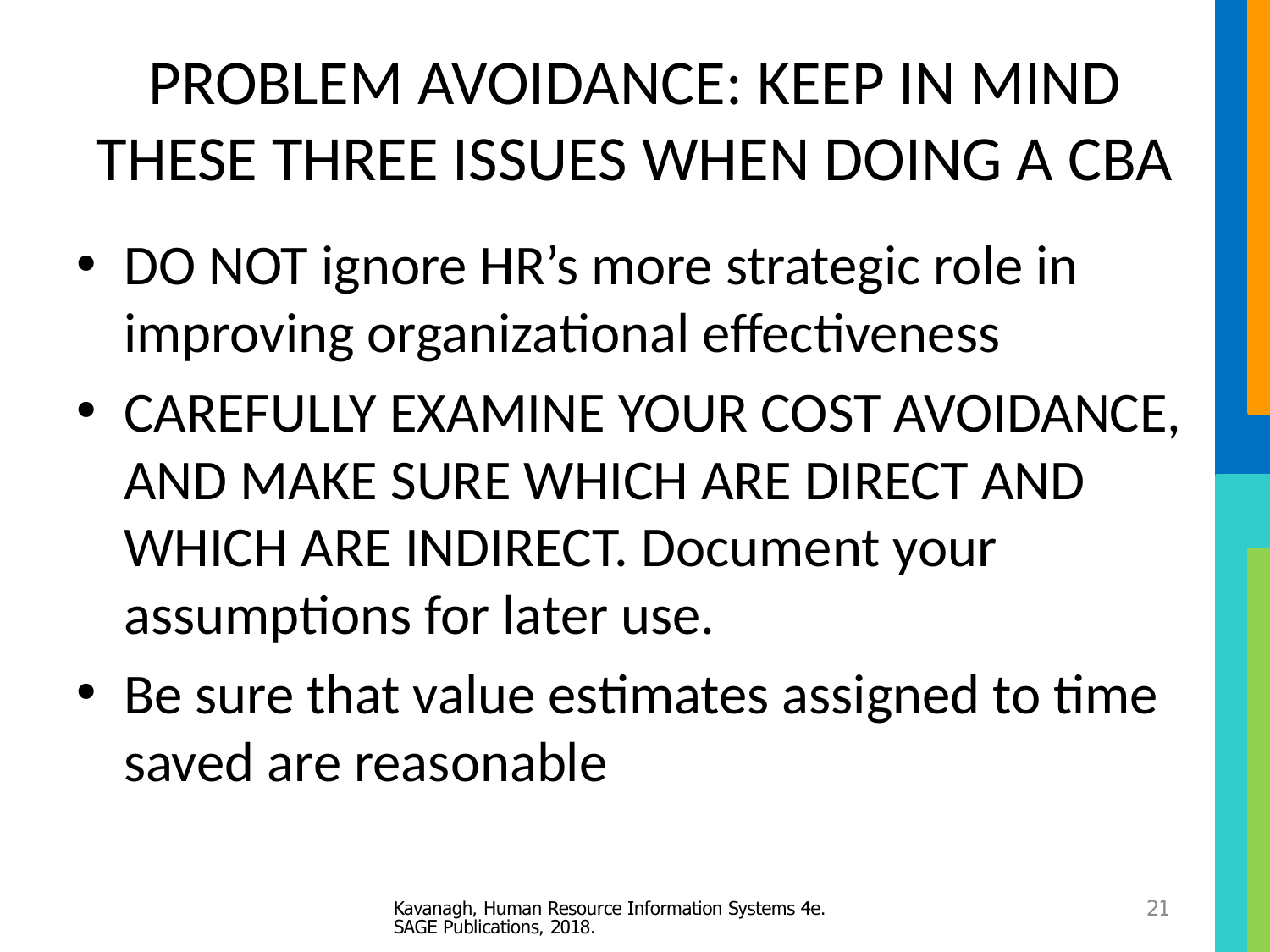

# PROBLEM AVOIDANCE: KEEP IN MIND THESE THREE ISSUES WHEN DOING A CBA
DO NOT ignore HR’s more strategic role in improving organizational effectiveness
CAREFULLY EXAMINE YOUR COST AVOIDANCE, AND MAKE SURE WHICH ARE DIRECT AND WHICH ARE INDIRECT. Document your assumptions for later use.
Be sure that value estimates assigned to time saved are reasonable
Kavanagh, Human Resource Information Systems 4e. SAGE Publications, 2018.
21